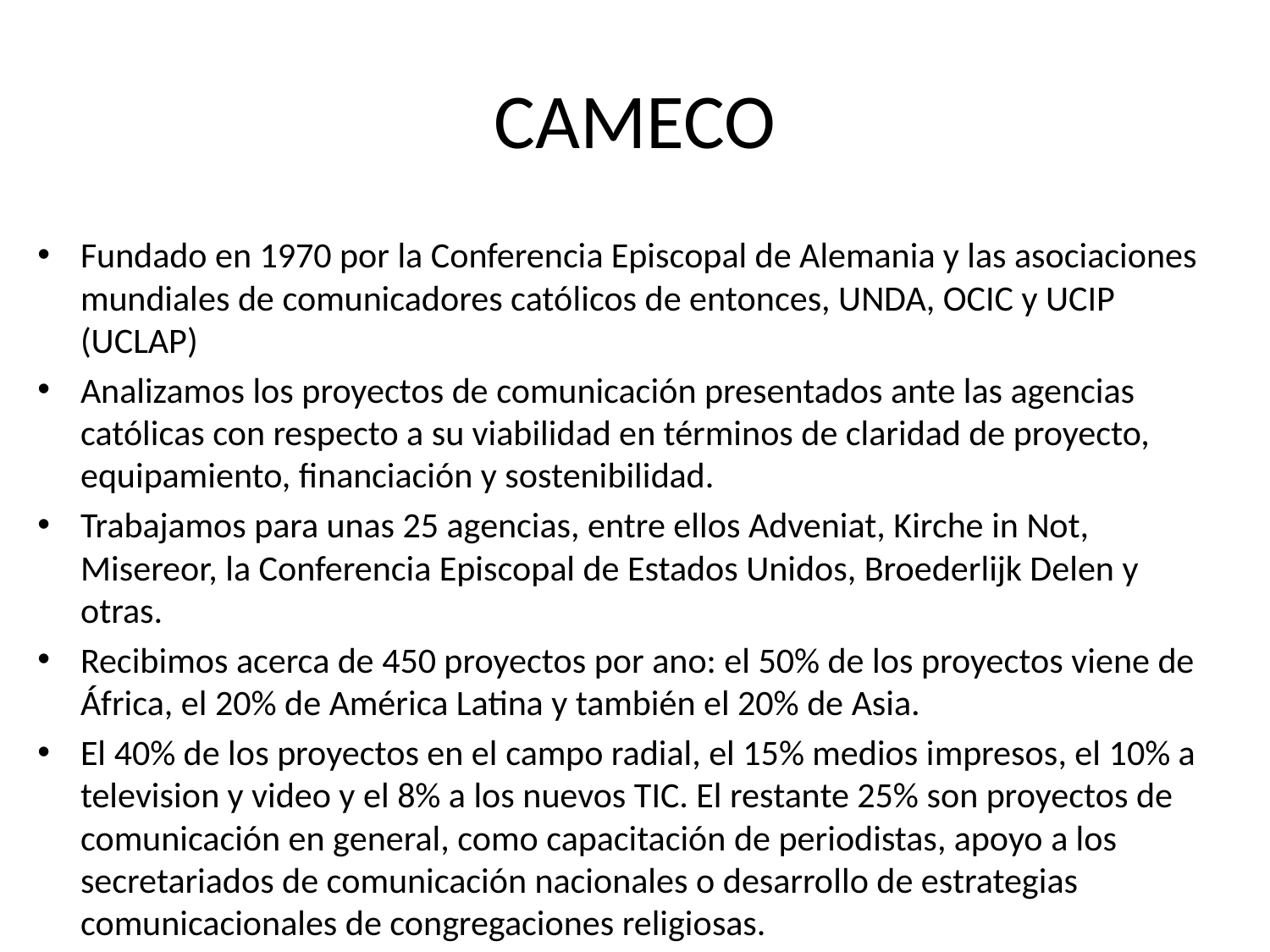

# CAMECO
Fundado en 1970 por la Conferencia Episcopal de Alemania y las asociaciones mundiales de comunicadores católicos de entonces, UNDA, OCIC y UCIP (UCLAP)
Analizamos los proyectos de comunicación presentados ante las agencias católicas con respecto a su viabilidad en términos de claridad de proyecto, equipamiento, financiación y sostenibilidad.
Trabajamos para unas 25 agencias, entre ellos Adveniat, Kirche in Not, Misereor, la Conferencia Episcopal de Estados Unidos, Broederlijk Delen y otras.
Recibimos acerca de 450 proyectos por ano: el 50% de los proyectos viene de África, el 20% de América Latina y también el 20% de Asia.
El 40% de los proyectos en el campo radial, el 15% medios impresos, el 10% a television y video y el 8% a los nuevos TIC. El restante 25% son proyectos de comunicación en general, como capacitación de periodistas, apoyo a los secretariados de comunicación nacionales o desarrollo de estrategias comunicacionales de congregaciones religiosas.